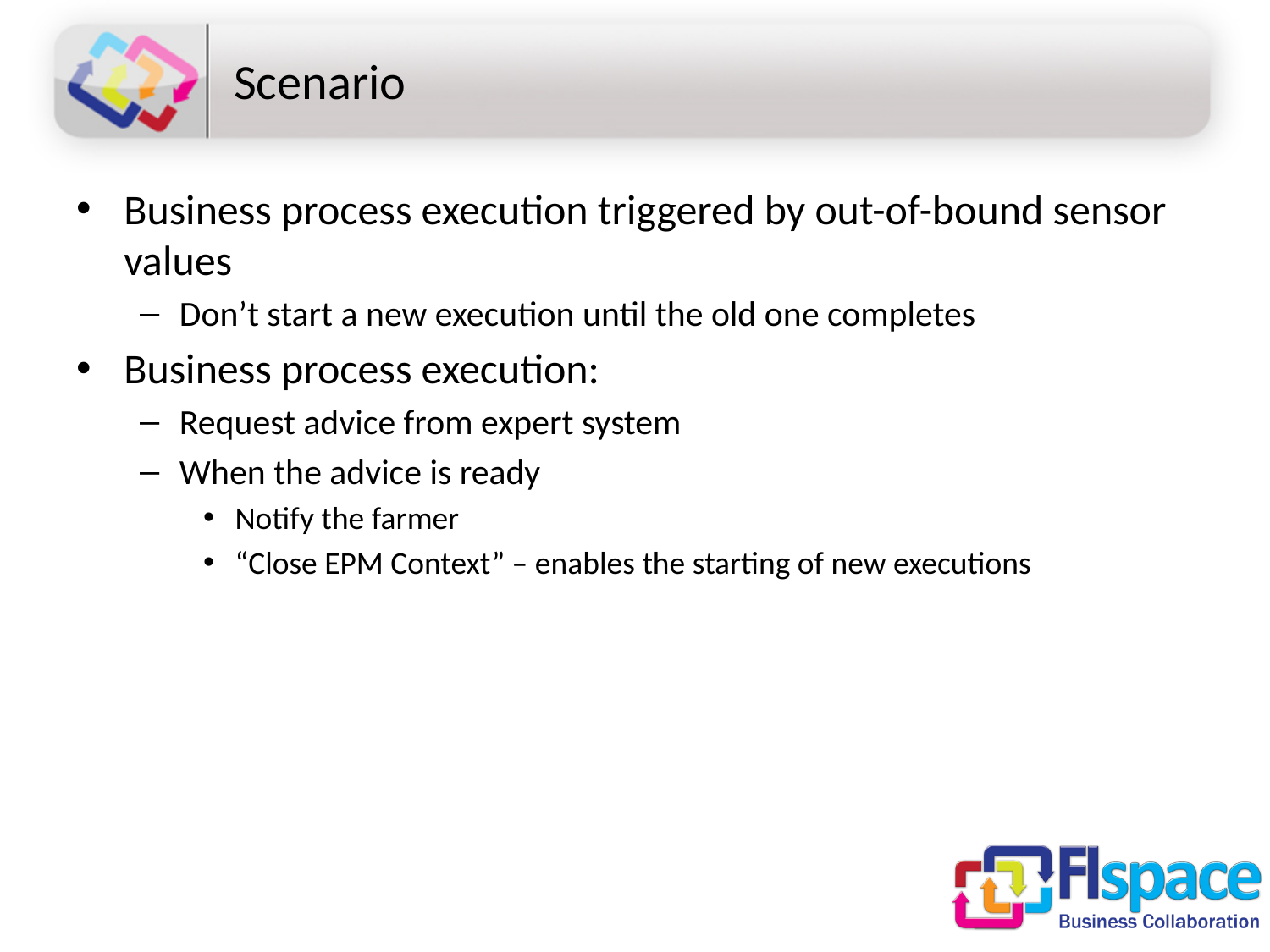

# Scenario
Business process execution triggered by out-of-bound sensor values
Don’t start a new execution until the old one completes
Business process execution:
Request advice from expert system
When the advice is ready
Notify the farmer
“Close EPM Context” – enables the starting of new executions